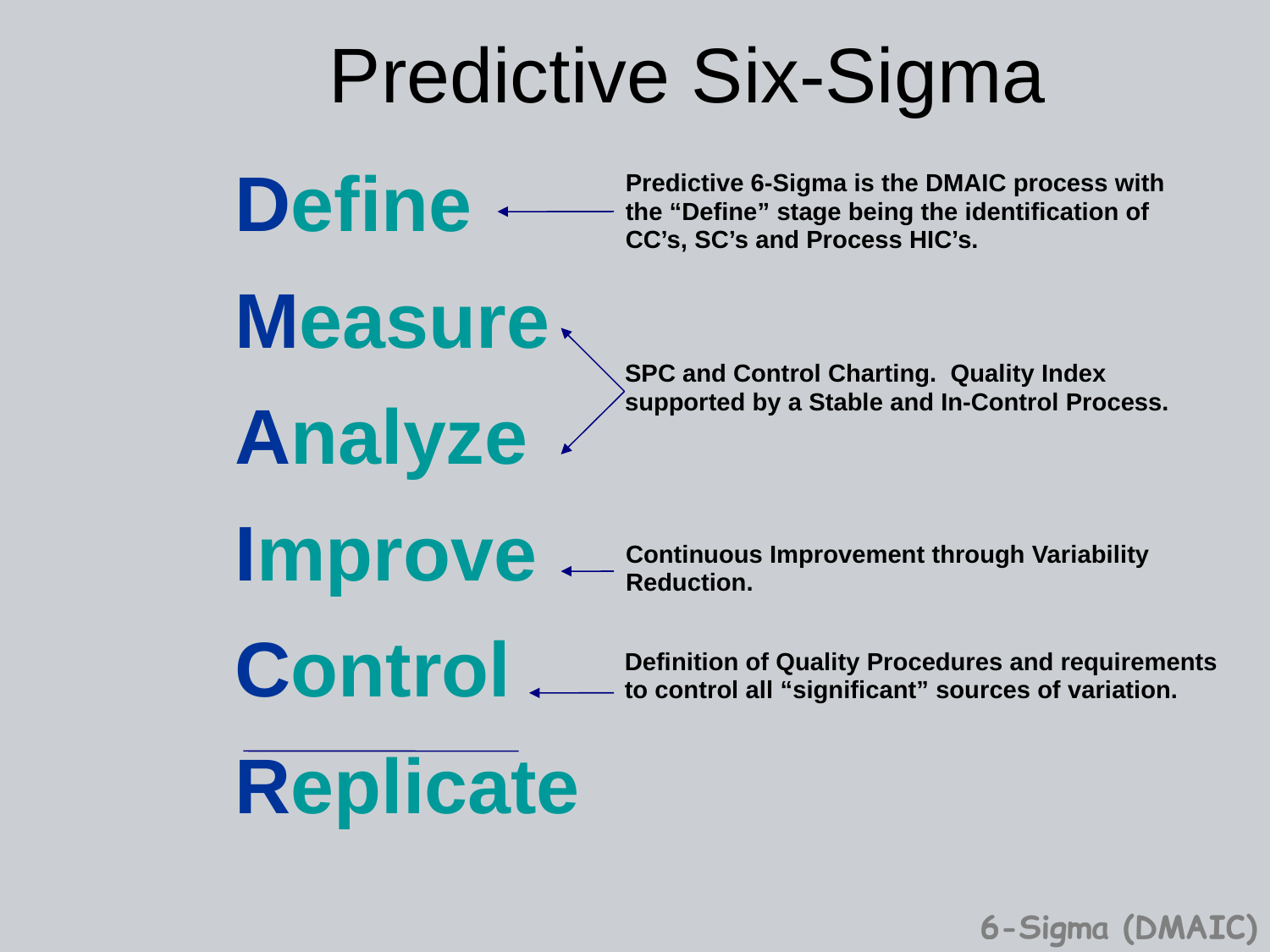

# Predictive Six-Sigma
Define
Measure
Analyze
Improve
Control
Replicate
Predictive 6-Sigma is the DMAIC process with
the “Define” stage being the identification of
CC’s, SC’s and Process HIC’s.

SPC and Control Charting.  Quality Index
supported by a Stable and In-Control Process.

Continuous Improvement through Variability
Reduction.

Definition of Quality Procedures and requirements
to control all “significant” sources of variation.

6-Sigma (DMAIC)